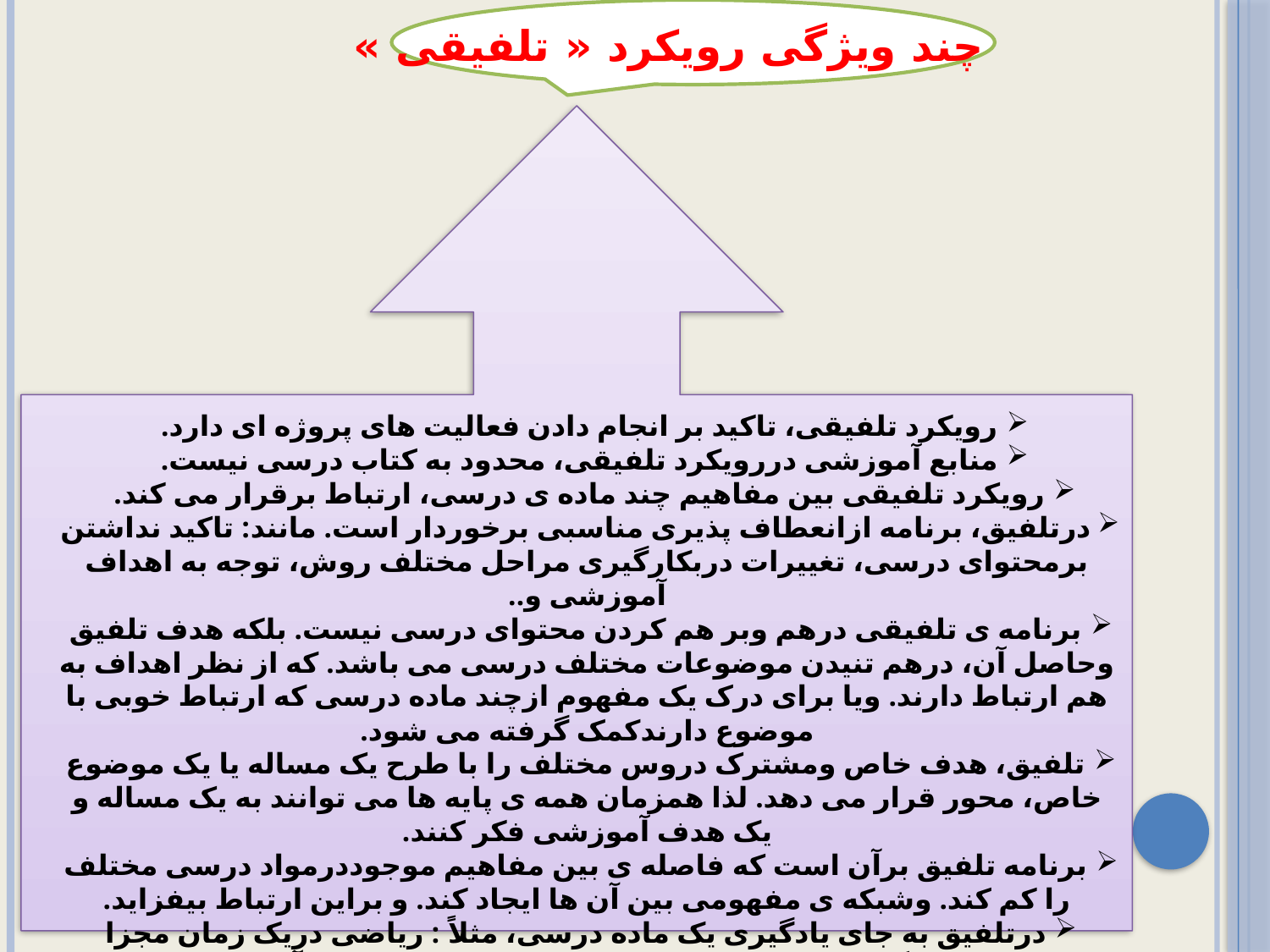

چند ویژگی رویکرد « تلفیقی »

رویکرد تلفیقی، تاکید بر انجام دادن فعالیت های پروژه ای دارد.
منابع آموزشی دررویکرد تلفیقی، محدود به کتاب درسی نیست.
رویکرد تلفیقی بین مفاهیم چند ماده ی درسی، ارتباط برقرار می کند.
درتلفیق، برنامه ازانعطاف پذیری مناسبی برخوردار است. مانند: تاکید نداشتن برمحتوای درسی، تغییرات دربکارگیری مراحل مختلف روش، توجه به اهداف آموزشی و..
برنامه ی تلفیقی درهم وبر هم کردن محتوای درسی نیست. بلکه هدف تلفیق وحاصل آن، درهم تنیدن موضوعات مختلف درسی می باشد. که از نظر اهداف به هم ارتباط دارند. ویا برای درک یک مفهوم ازچند ماده درسی که ارتباط خوبی با موضوع دارندکمک گرفته می شود.
تلفیق، هدف خاص ومشترک دروس مختلف را با طرح یک مساله یا یک موضوع خاص، محور قرار می دهد. لذا همزمان همه ی پایه ها می توانند به یک مساله و یک هدف آموزشی فکر کنند.
برنامه تلفیق برآن است که فاصله ی بین مفاهیم موجوددرمواد درسی مختلف را کم کند. وشبکه ی مفهومی بین آن ها ایجاد کند. و براین ارتباط بیفزاید.
درتلفیق به جای یادگیری یک ماده درسی، مثلاً : ریاضی دریک زمان مجزا ومستقل، از دیگر مواددرسی هم همزمان استفاده می کند. وآن ها را با هم می آمیزد. ومحتوا را به صورت ترکیبی از دویا چند ماده درسی درمی آورد ودریک جلسه ی آموزشی به تدریس می پردازد.